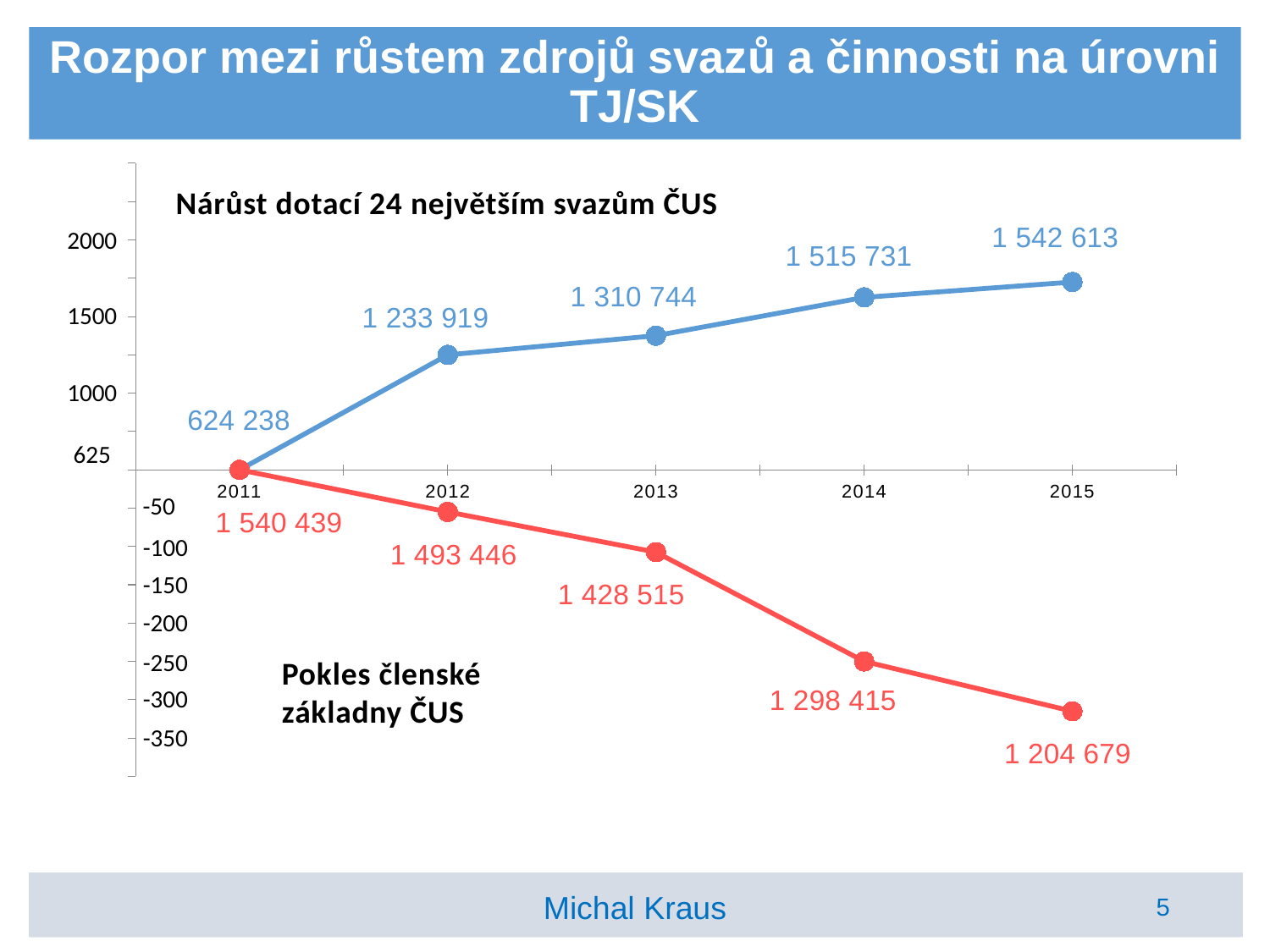

# Rozpor mezi růstem zdrojů svazů a činnosti na úrovni TJ/SK

### Chart

| Category |  |  |
|---|---|---|
| 2011 | 0.0 | 0.0 |
| 2012 | 60.0 | -22.0 |
| 2013 | 70.0 | -43.0 |
| 2014 | 90.0 | -100.0 |
| 2015 | 98.0 | -126.0 |
Nárůst dotací 24 největším svazům ČUS
2000
1500
1000
625
-50
-100
-150
-200
-250
Pokles členské
základny ČUS
-300
-350
Michal Kraus
5